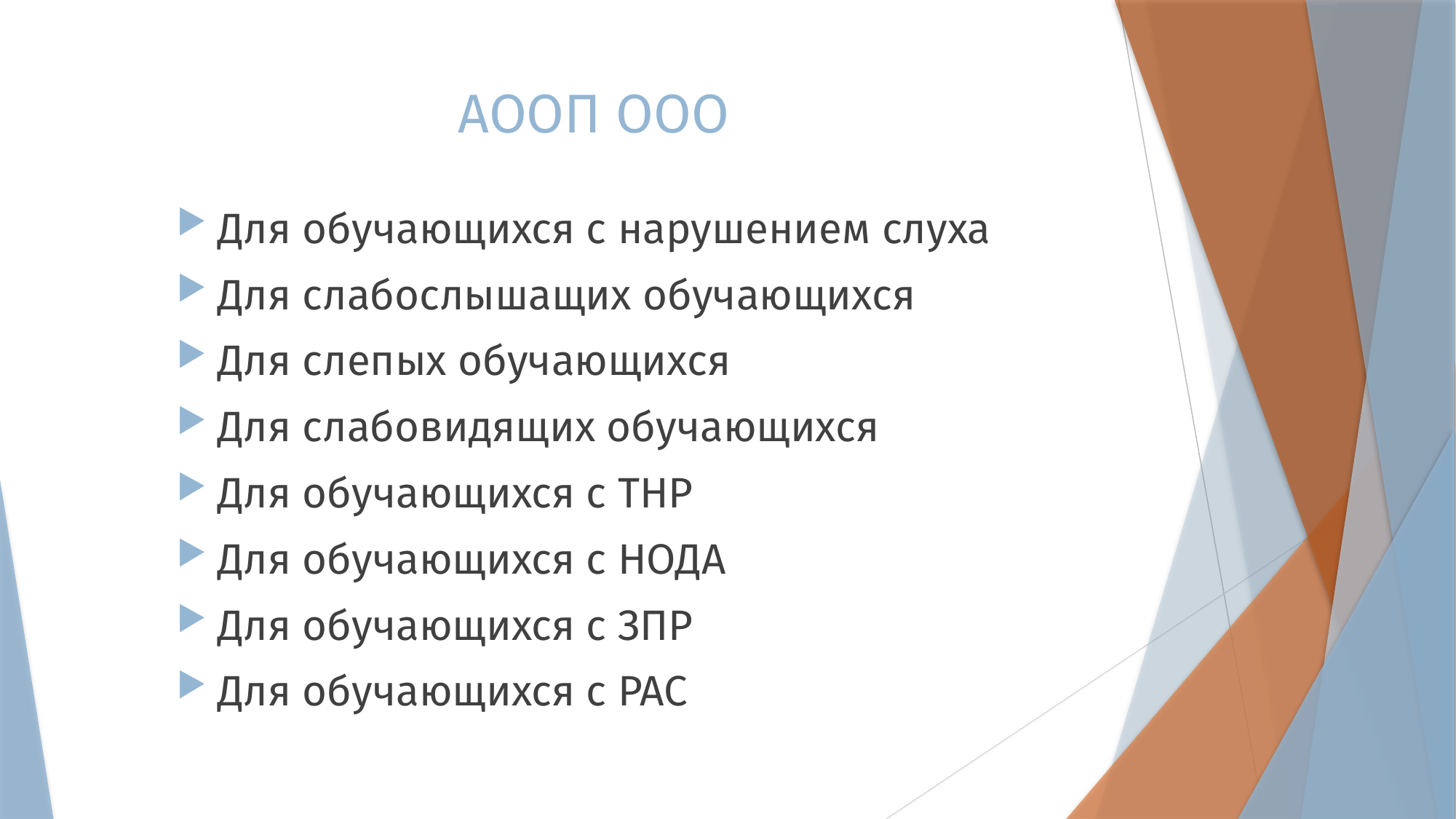

# АООП ООО
Для обучающихся с нарушением слуха
Для слабослышащих обучающихся
Для слепых обучающихся
Для слабовидящих обучающихся
Для обучающихся с ТНР
Для обучающихся с НОДА
Для обучающихся с ЗПР
Для обучающихся с РАС